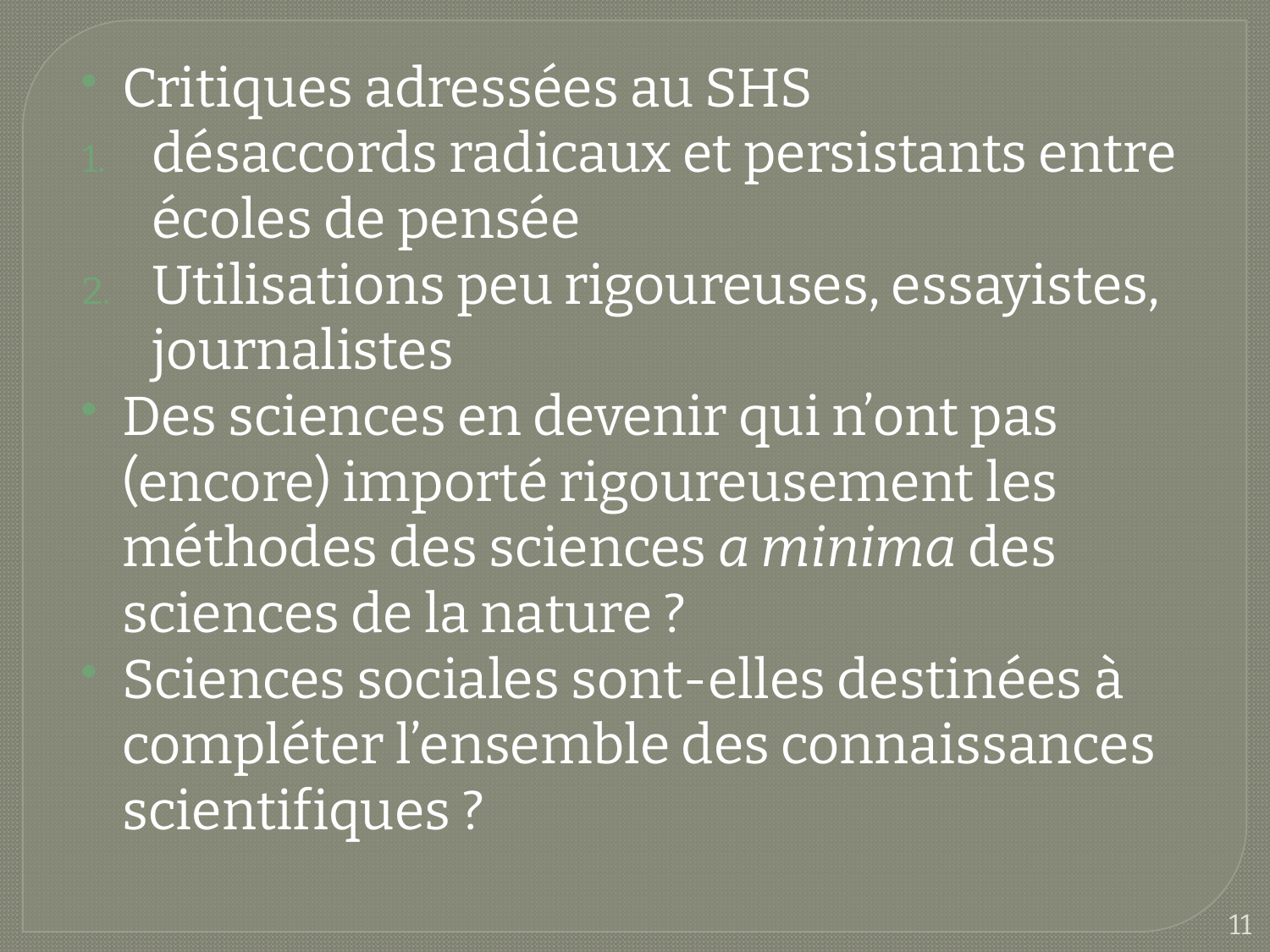

Critiques adressées au SHS
désaccords radicaux et persistants entre écoles de pensée
Utilisations peu rigoureuses, essayistes, journalistes
Des sciences en devenir qui n’ont pas (encore) importé rigoureusement les méthodes des sciences a minima des sciences de la nature ?
Sciences sociales sont-elles destinées à compléter l’ensemble des connaissances scientifiques ?
11